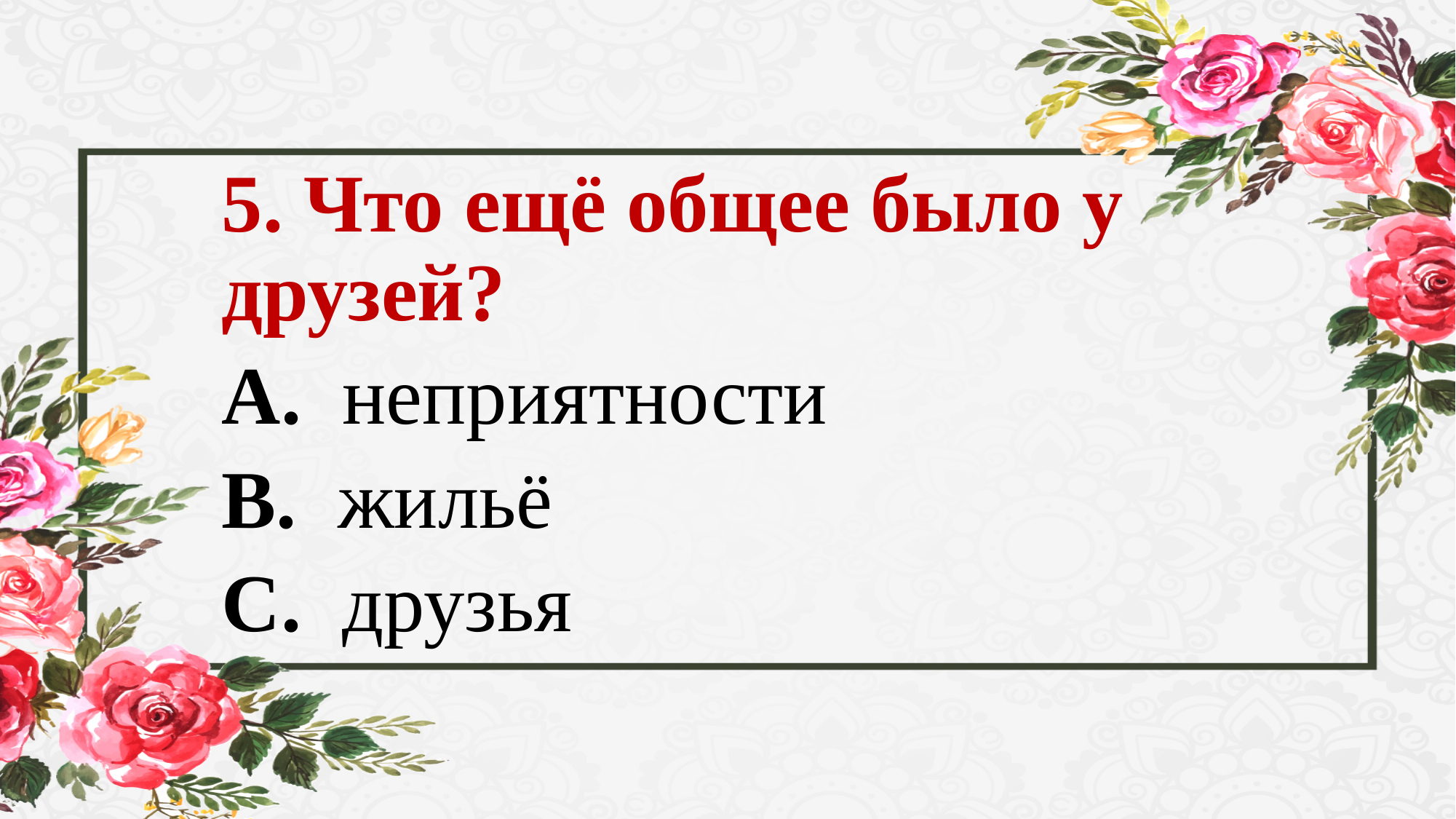

#
5. Что ещё общее было у друзей?
A.  неприятности
B.  жильё
C.  друзья